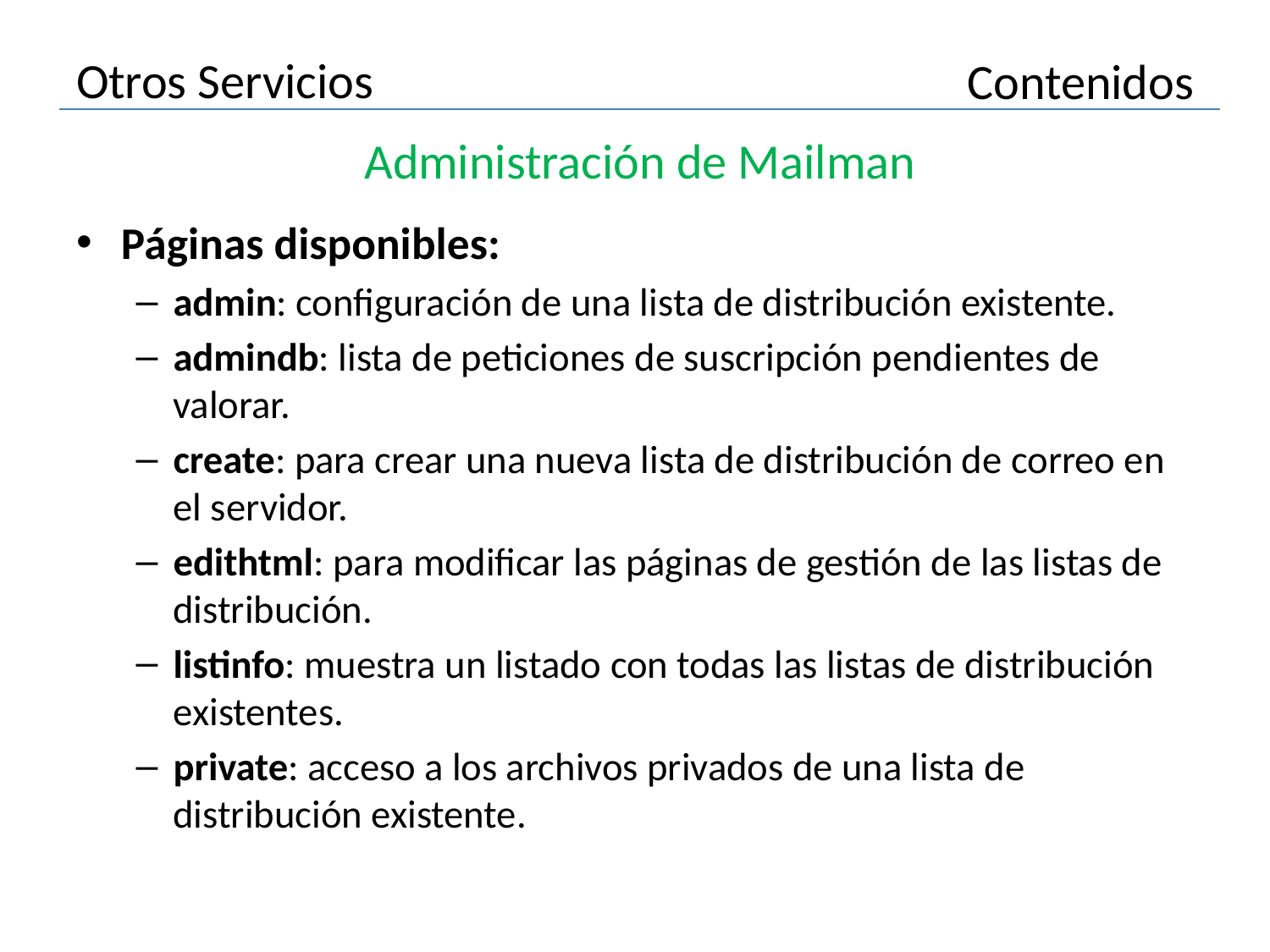

# Otros Servicios
Contenidos
Administración de Mailman
Páginas disponibles:
admin: configuración de una lista de distribución existente.
admindb: lista de peticiones de suscripción pendientes de valorar.
create: para crear una nueva lista de distribución de correo en el servidor.
edithtml: para modificar las páginas de gestión de las listas de distribución.
listinfo: muestra un listado con todas las listas de distribución existentes.
private: acceso a los archivos privados de una lista de distribución existente.